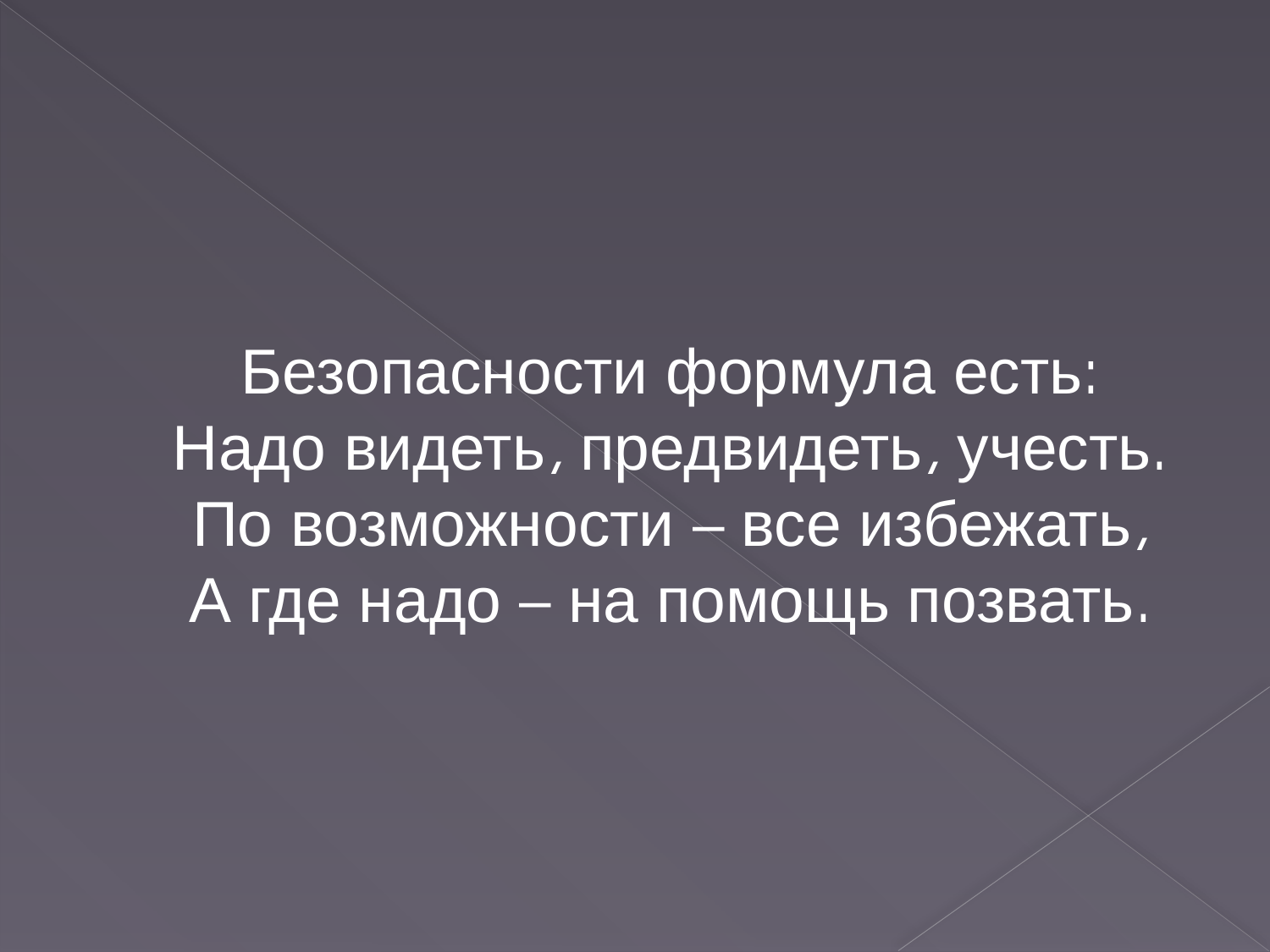

Безопасности формула есть:
Надо видеть, предвидеть, учесть.
По возможности – все избежать,
А где надо – на помощь позвать.